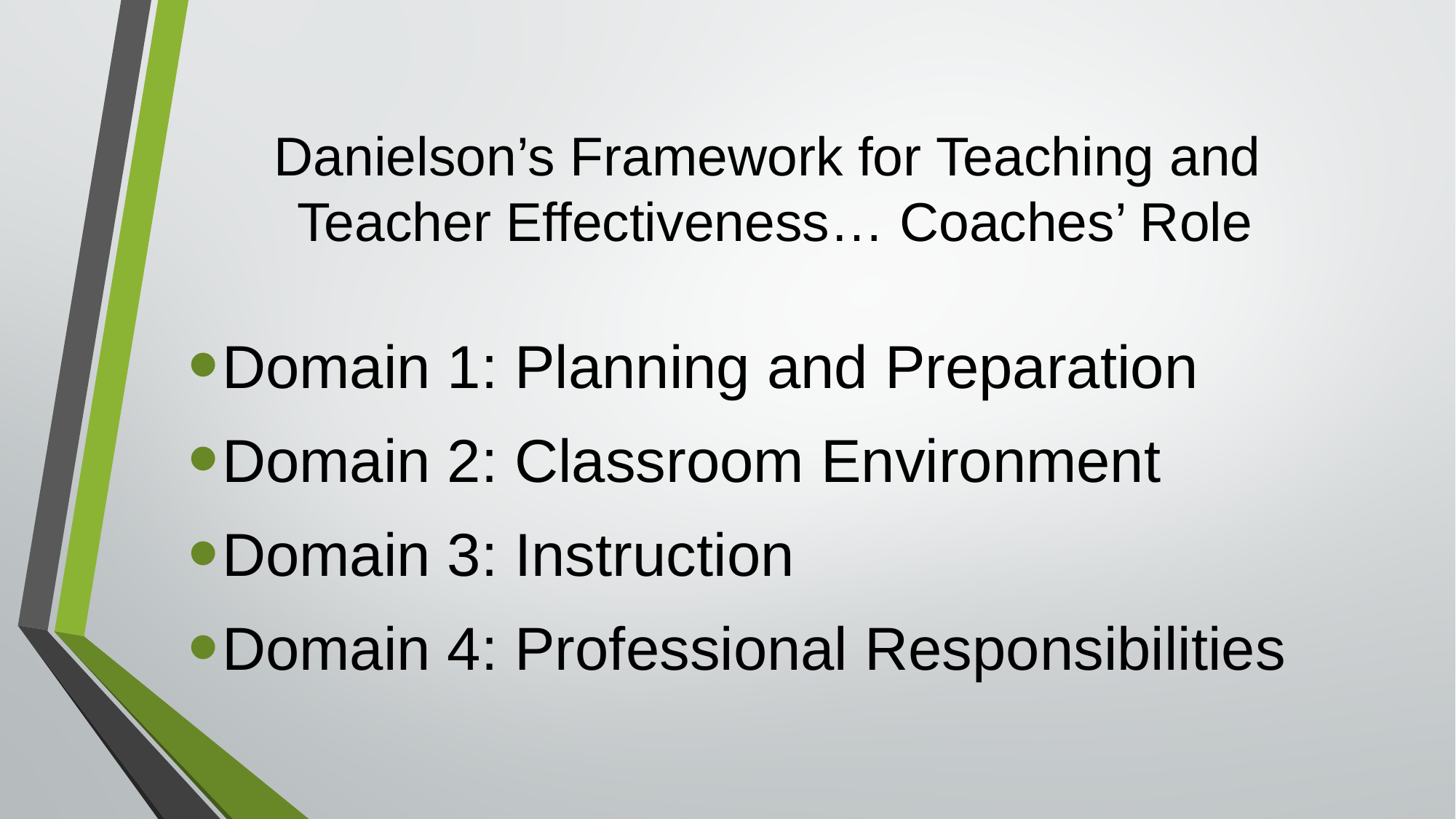

# Danielson’s Framework for Teaching and  Teacher Effectiveness… Coaches’ Role
Domain 1: Planning and Preparation
Domain 2: Classroom Environment
Domain 3: Instruction
Domain 4: Professional Responsibilities